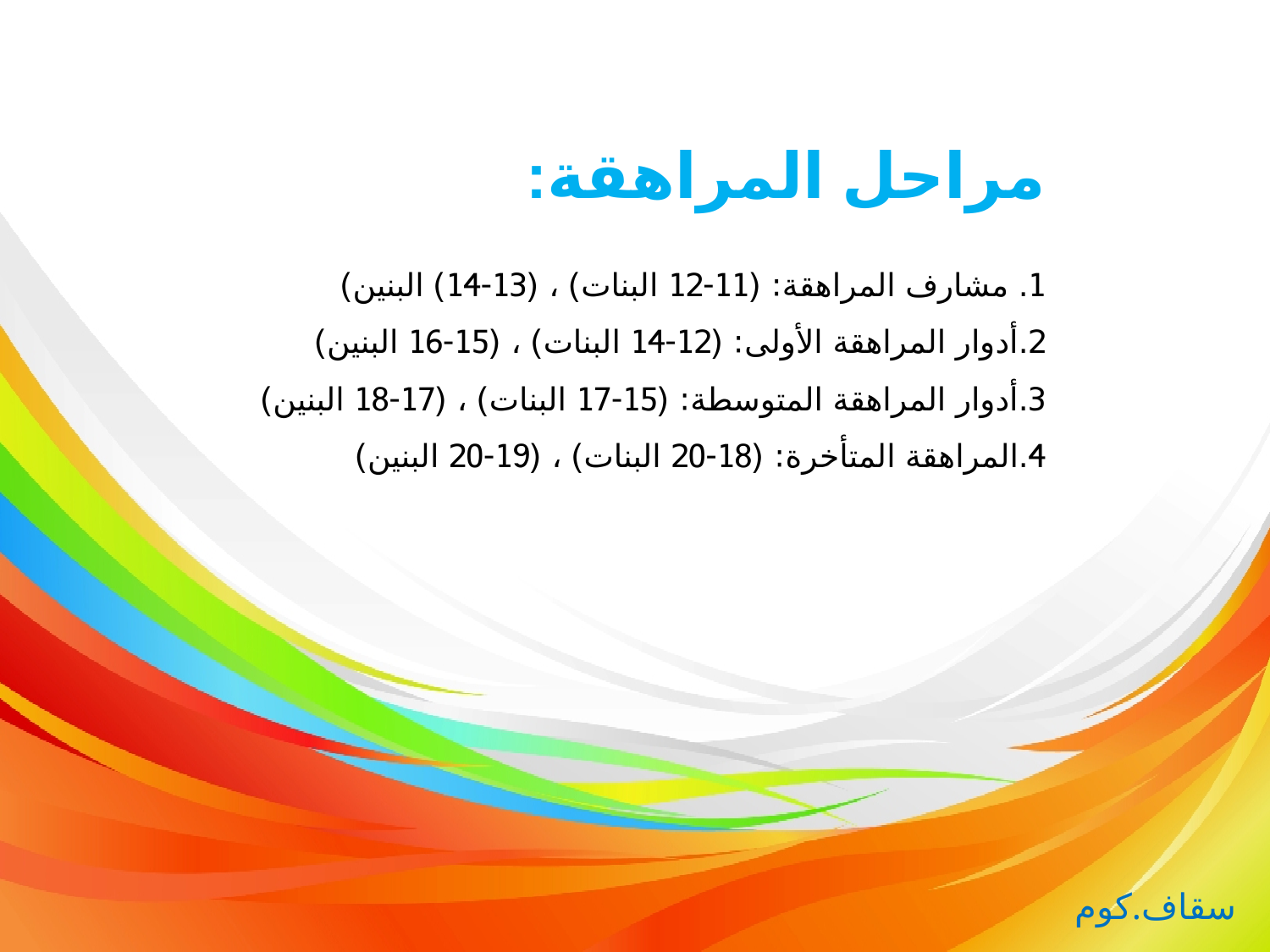

مراحل المراهقة:
 مشارف المراهقة: (11-12 البنات) ، (13-14) البنين)
أدوار المراهقة الأولى: (12-14 البنات) ، (15-16 البنين)
أدوار المراهقة المتوسطة: (15-17 البنات) ، (17-18 البنين)
المراهقة المتأخرة: (18-20 البنات) ، (19-20 البنين)